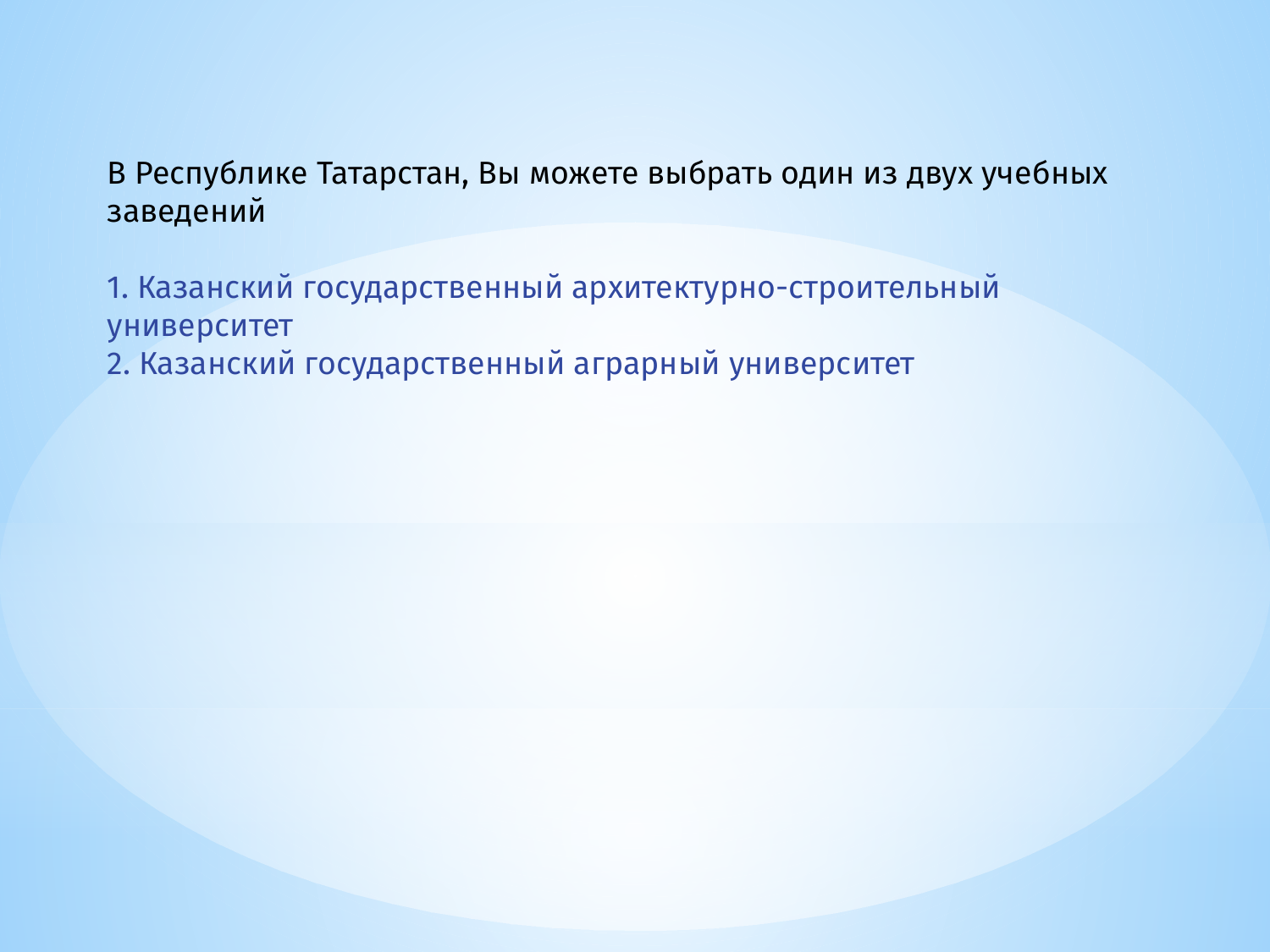

В Республике Татарстан, Вы можете выбрать один из двух учебных заведений

1. Казанский государственный архитектурно-строительный университет
2. Казанский государственный аграрный университет